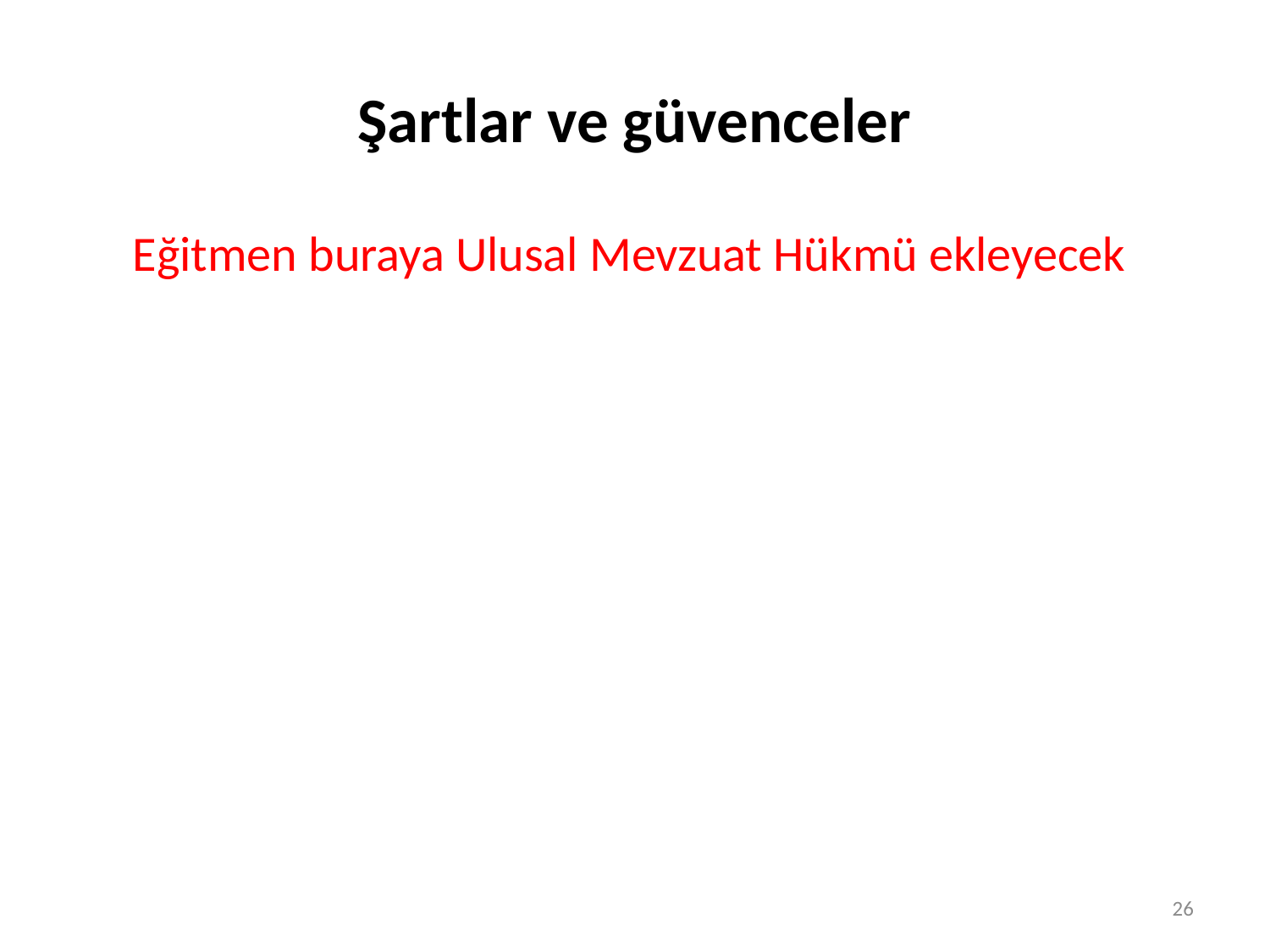

# Şartlar ve güvenceler
Eğitmen buraya Ulusal Mevzuat Hükmü ekleyecek
26